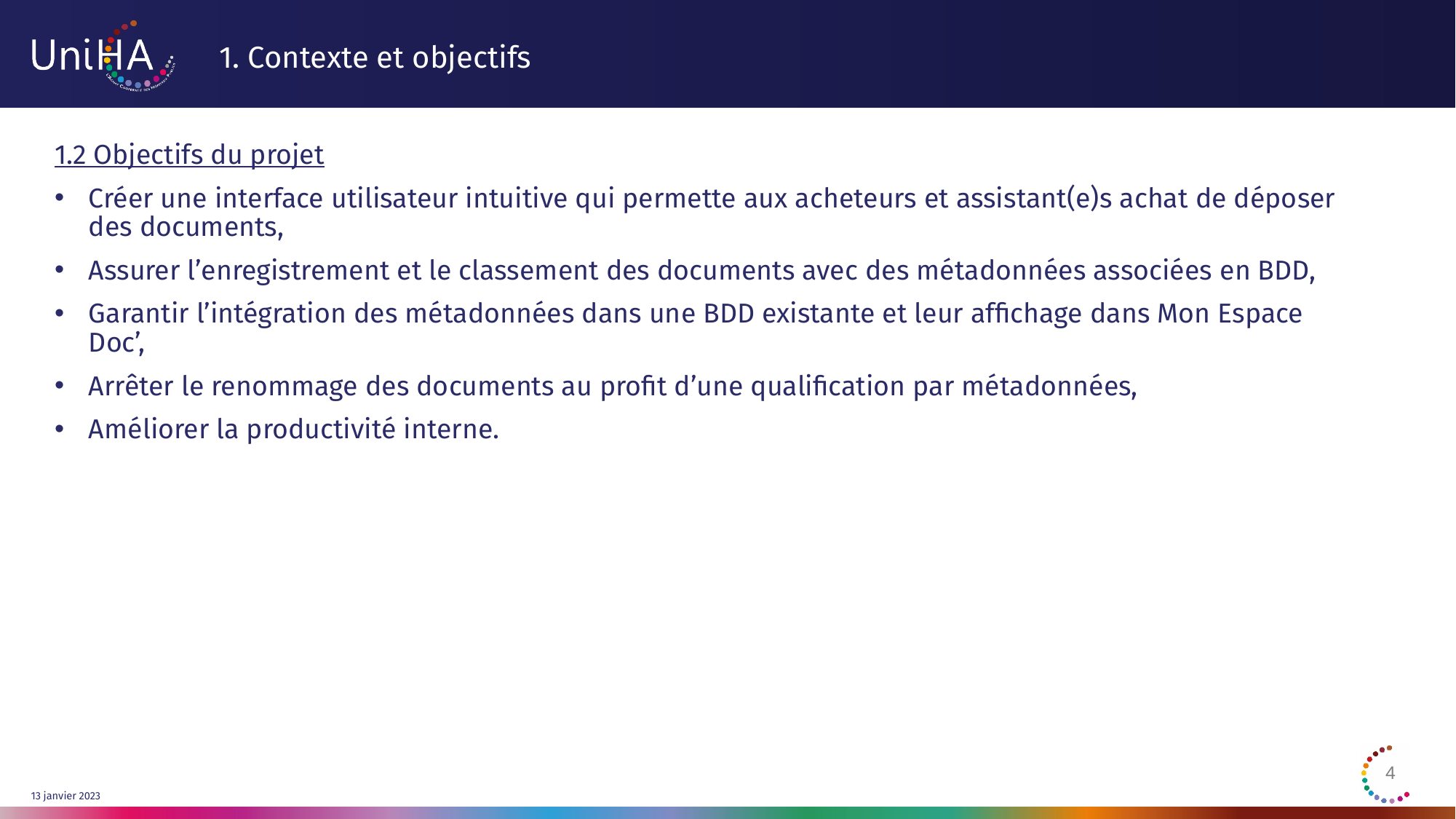

# 1. Contexte et objectifs
1.2 Objectifs du projet
Créer une interface utilisateur intuitive qui permette aux acheteurs et assistant(e)s achat de déposer des documents,
Assurer l’enregistrement et le classement des documents avec des métadonnées associées en BDD,
Garantir l’intégration des métadonnées dans une BDD existante et leur affichage dans Mon Espace Doc’,
Arrêter le renommage des documents au profit d’une qualification par métadonnées,
Améliorer la productivité interne.